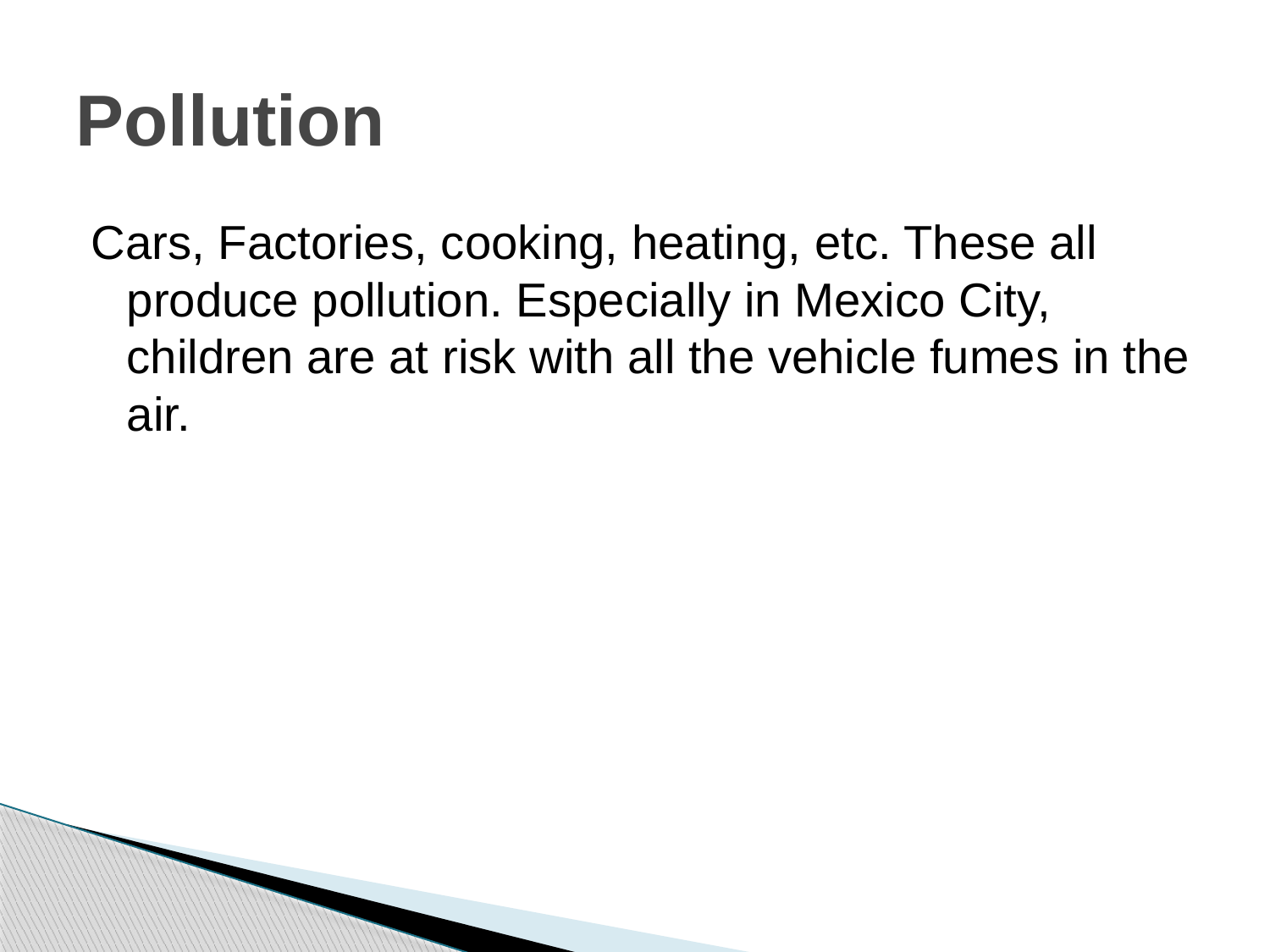

# Pollution
Cars, Factories, cooking, heating, etc. These all produce pollution. Especially in Mexico City, children are at risk with all the vehicle fumes in the air.